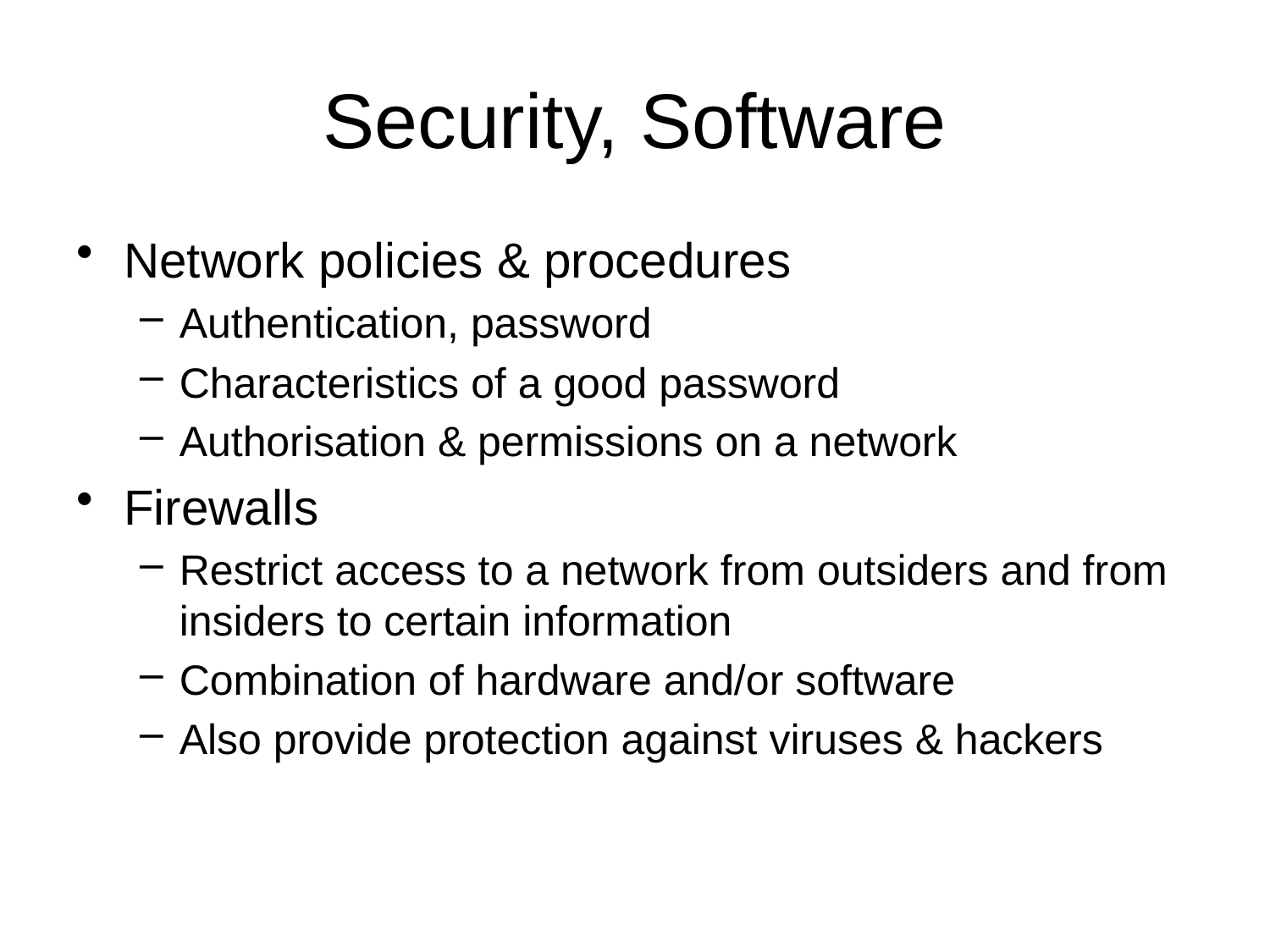

# Security, Software
Network policies & procedures
Authentication, password
Characteristics of a good password
Authorisation & permissions on a network
Firewalls
Restrict access to a network from outsiders and from insiders to certain information
Combination of hardware and/or software
Also provide protection against viruses & hackers